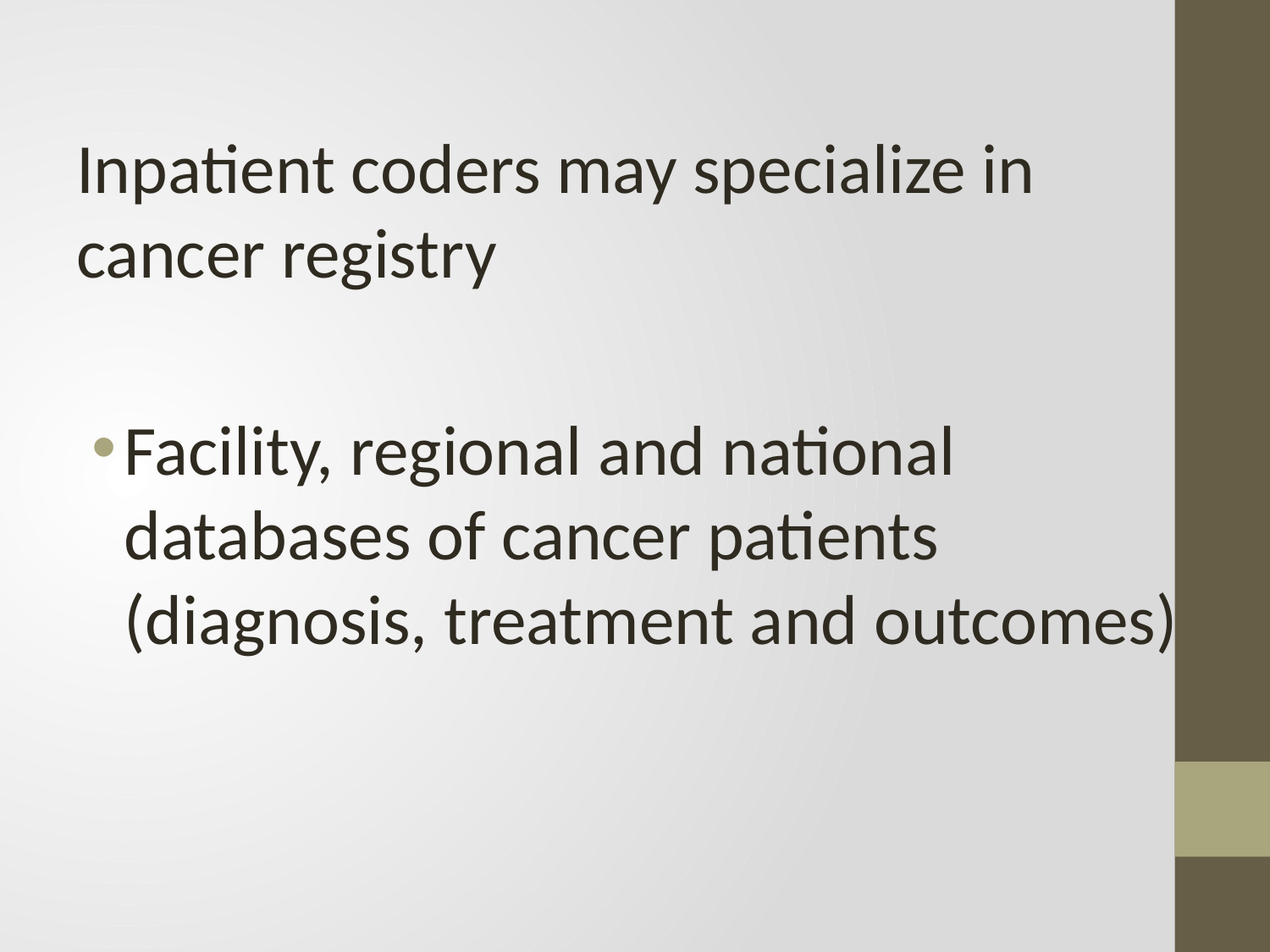

Inpatient coders may specialize in cancer registry

Facility, regional and national databases of cancer patients (diagnosis, treatment and outcomes)